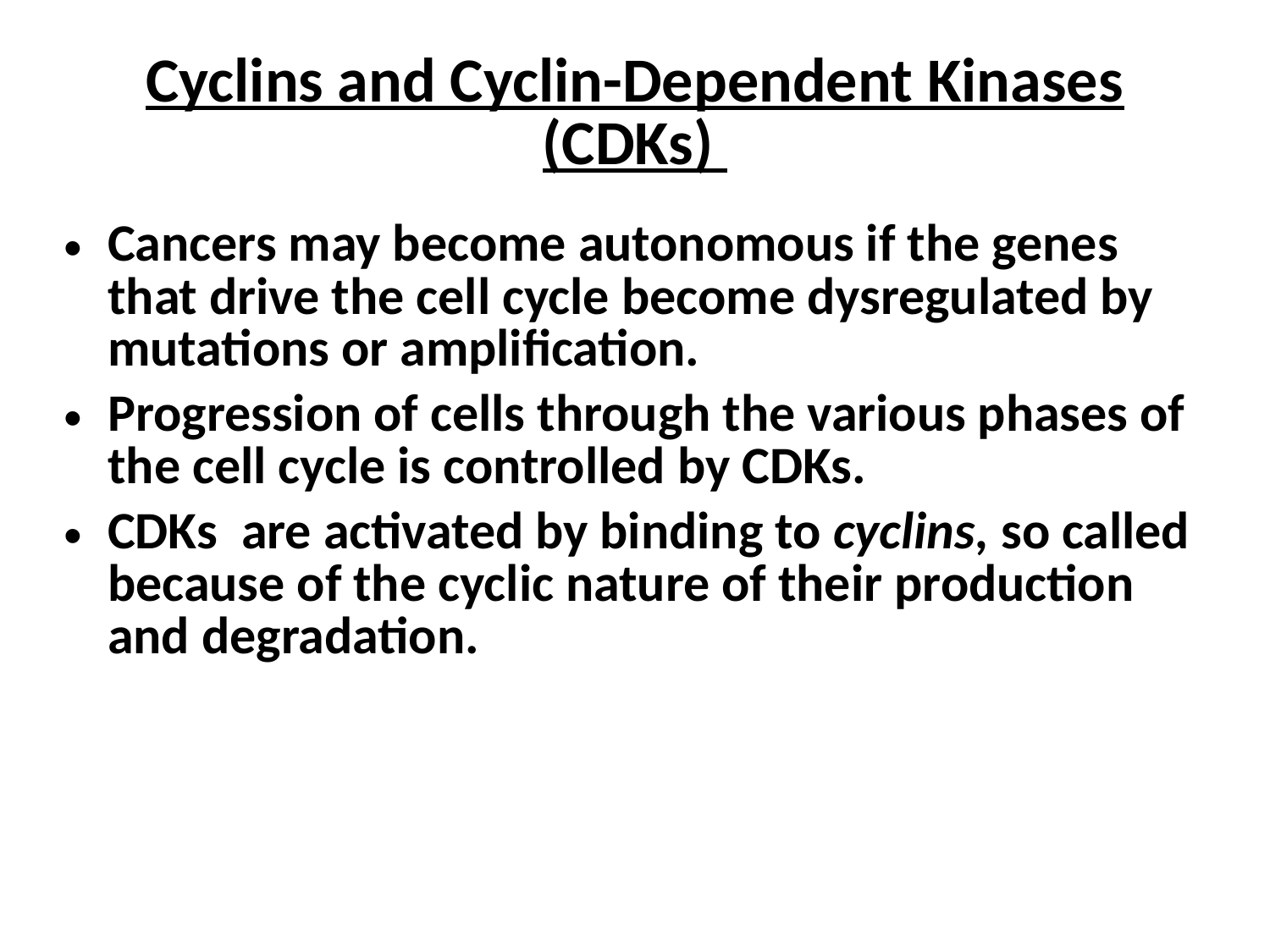

Cyclins and Cyclin-Dependent Kinases (CDKs)
Cancers may become autonomous if the genes that drive the cell cycle become dysregulated by mutations or amplification.
Progression of cells through the various phases of the cell cycle is controlled by CDKs.
CDKs  are activated by binding to cyclins, so called because of the cyclic nature of their production and degradation.